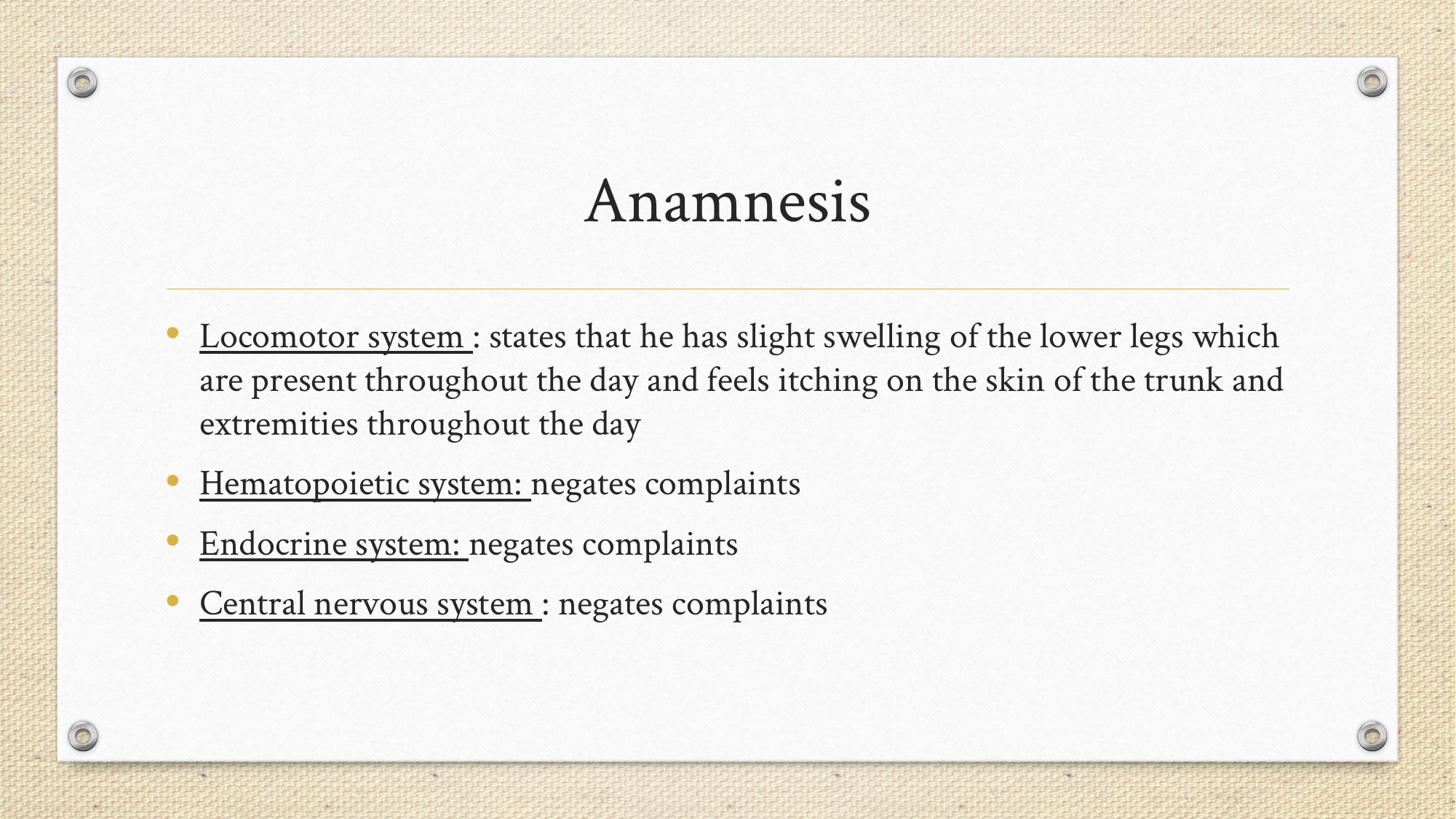

# Anamnesis
Locomotor system : states that he has slight swelling of the lower legs which are present throughout the day and feels itching on the skin of the trunk and extremities throughout the day
Hematopoietic system: negates complaints
Endocrine system: negates complaints
Central nervous system : negates complaints